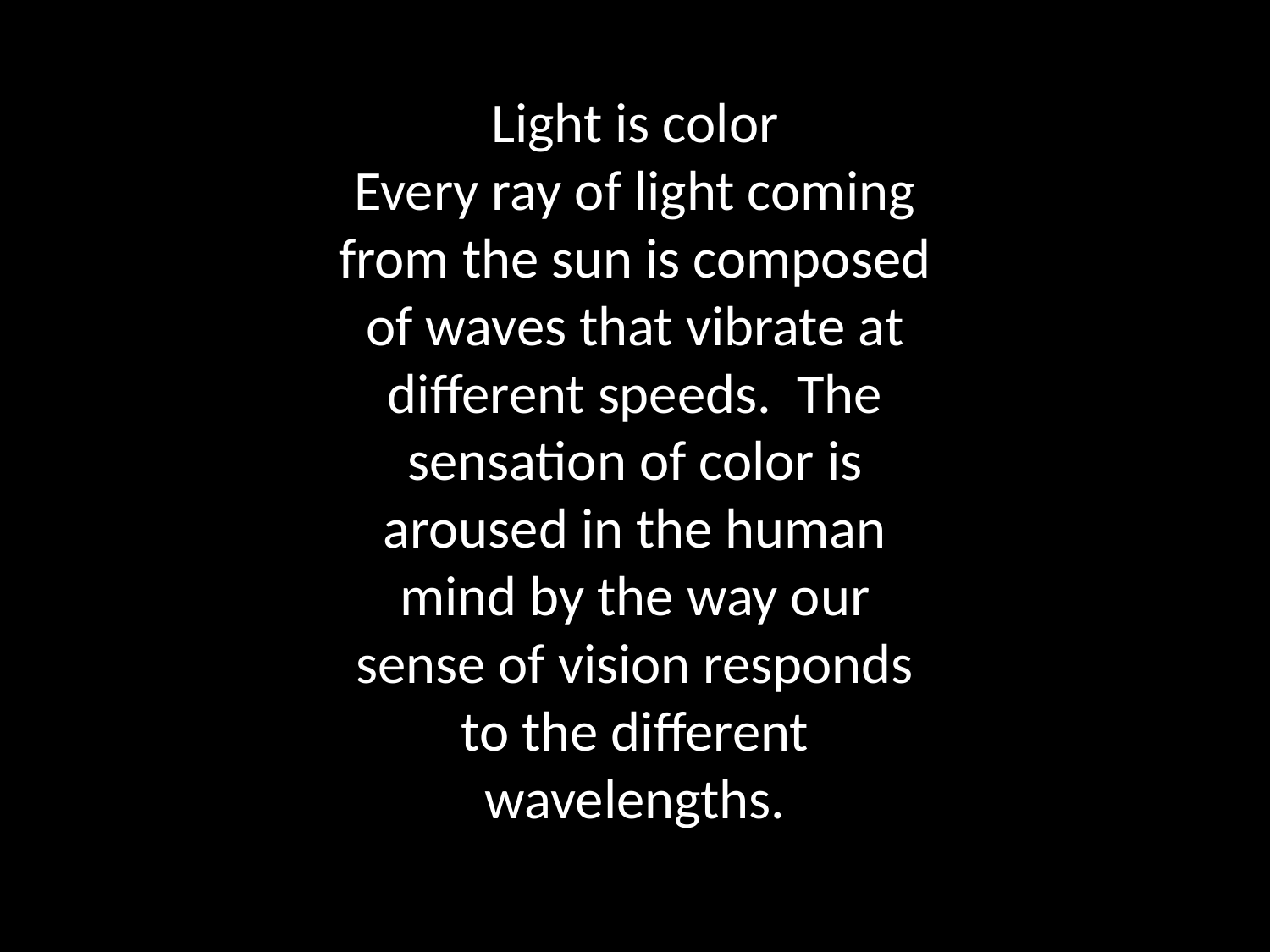

Light is color
Every ray of light coming from the sun is composed of waves that vibrate at different speeds.  The sensation of color is aroused in the human mind by the way our sense of vision responds to the different wavelengths.